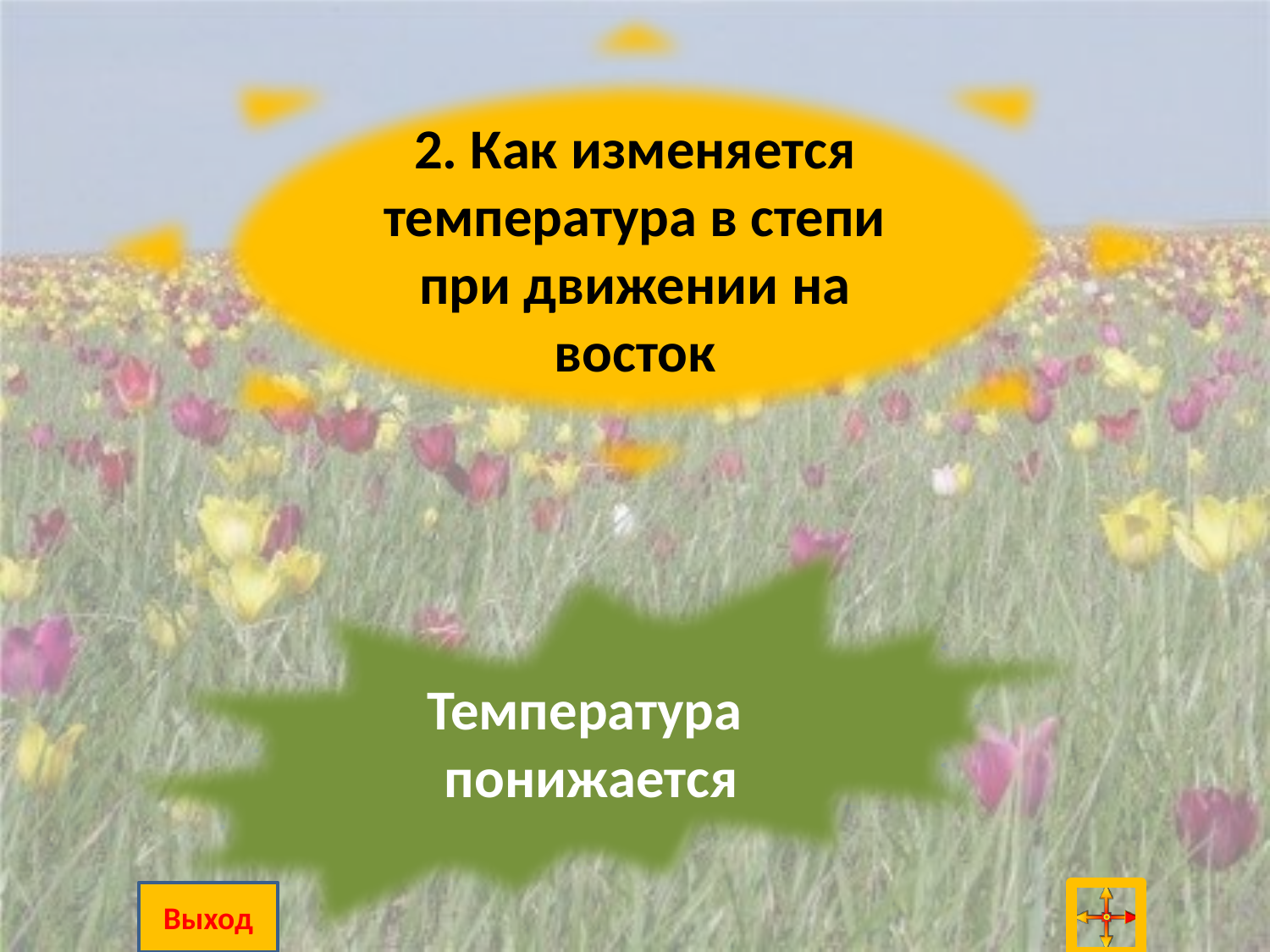

2. Как изменяется температура в степи при движении на восток
Температура  понижается
Выход